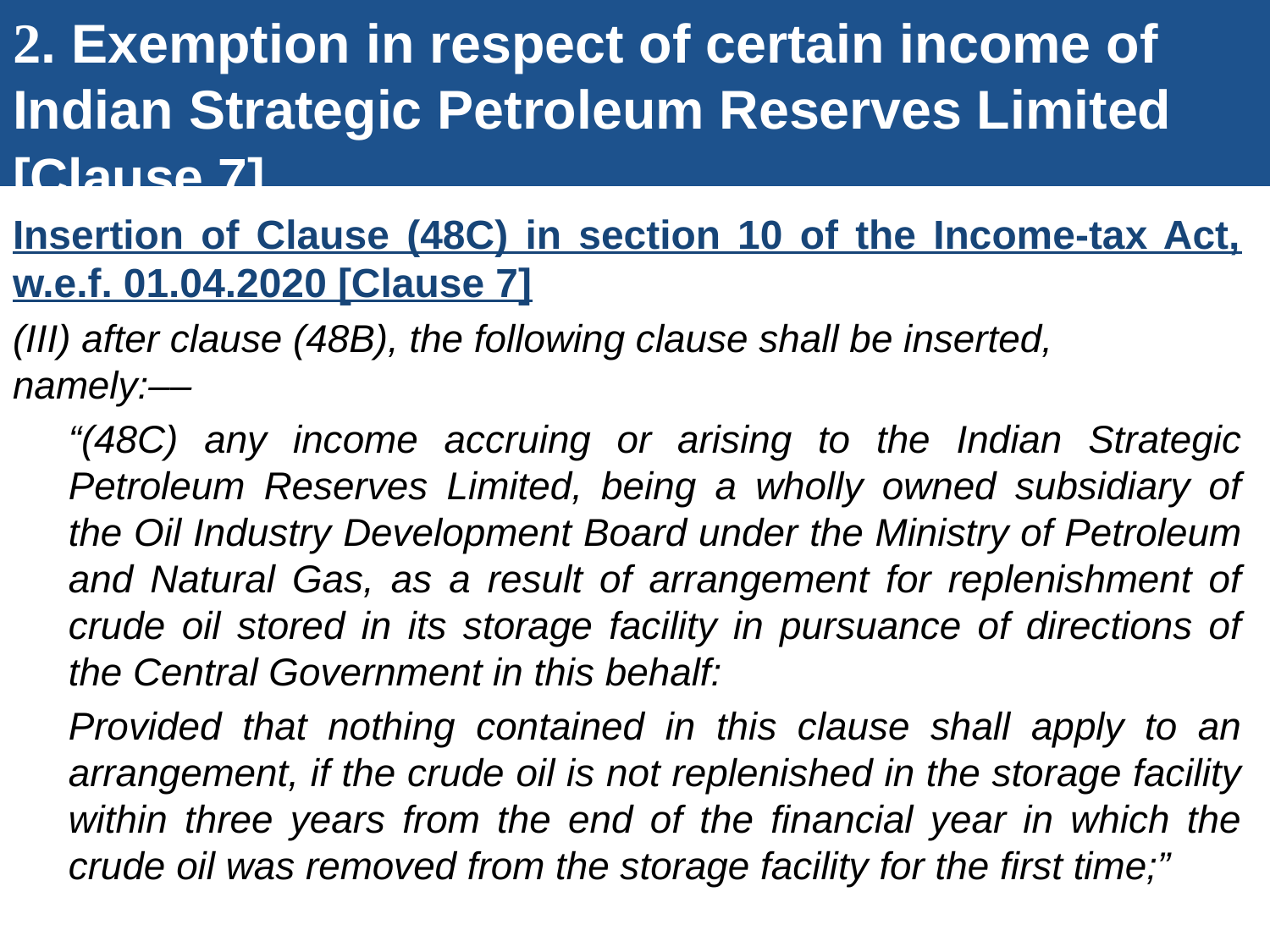

# 2. Exemption in respect of certain income of Indian Strategic Petroleum Reserves Limited [Clause 7]
Insertion of Clause (48C) in section 10 of the Income-tax Act, w.e.f. 01.04.2020 [Clause 7]
(III) after clause (48B), the following clause shall be inserted, namely:––
“(48C) any income accruing or arising to the Indian Strategic Petroleum Reserves Limited, being a wholly owned subsidiary of the Oil Industry Development Board under the Ministry of Petroleum and Natural Gas, as a result of arrangement for replenishment of crude oil stored in its storage facility in pursuance of directions of the Central Government in this behalf:
Provided that nothing contained in this clause shall apply to an arrangement, if the crude oil is not replenished in the storage facility within three years from the end of the financial year in which the crude oil was removed from the storage facility for the first time;”
57